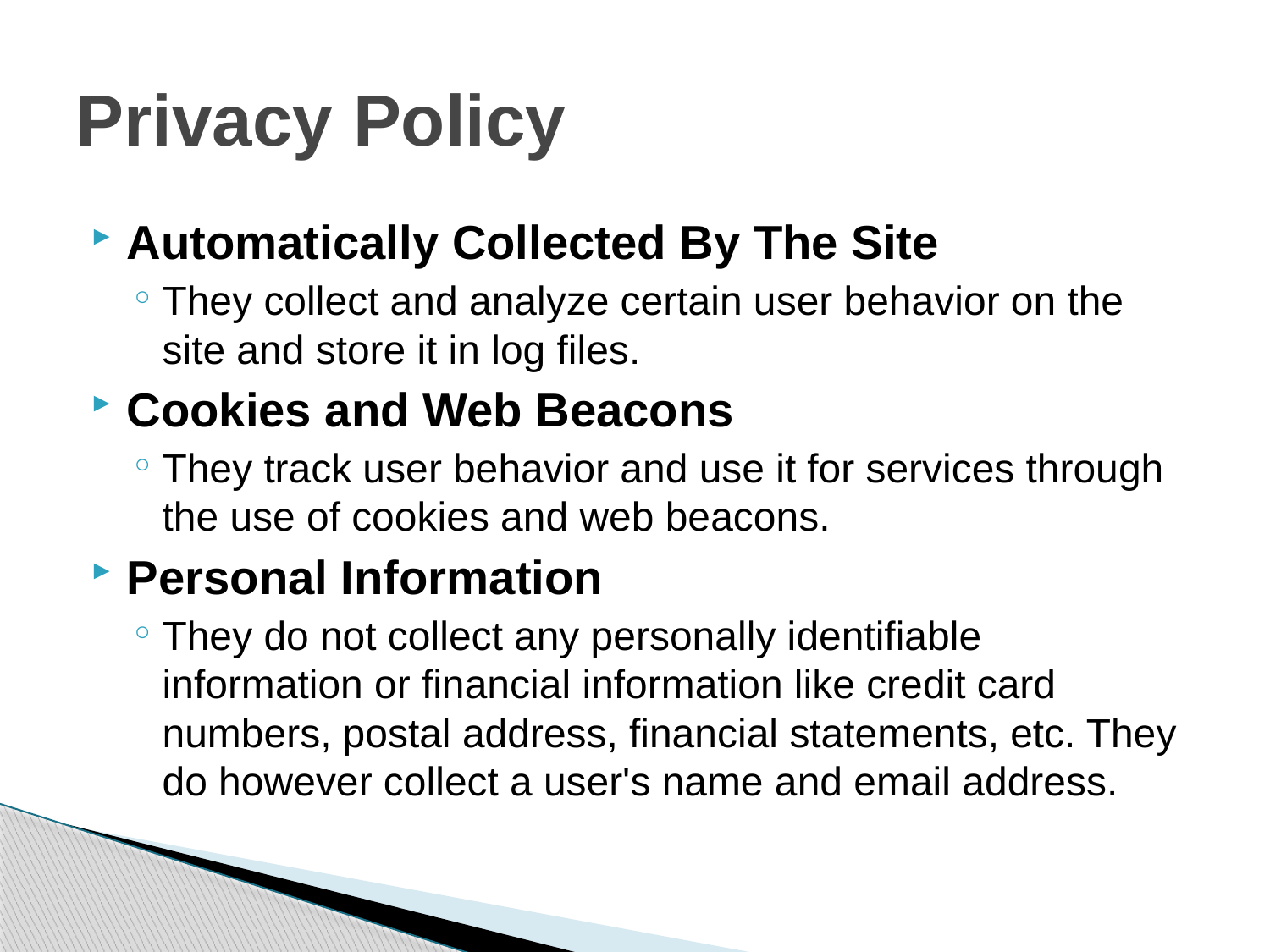

# Privacy Policy
Automatically Collected By The Site
They collect and analyze certain user behavior on the site and store it in log files.
Cookies and Web Beacons
They track user behavior and use it for services through the use of cookies and web beacons.
Personal Information
They do not collect any personally identifiable information or financial information like credit card numbers, postal address, financial statements, etc. They do however collect a user's name and email address.